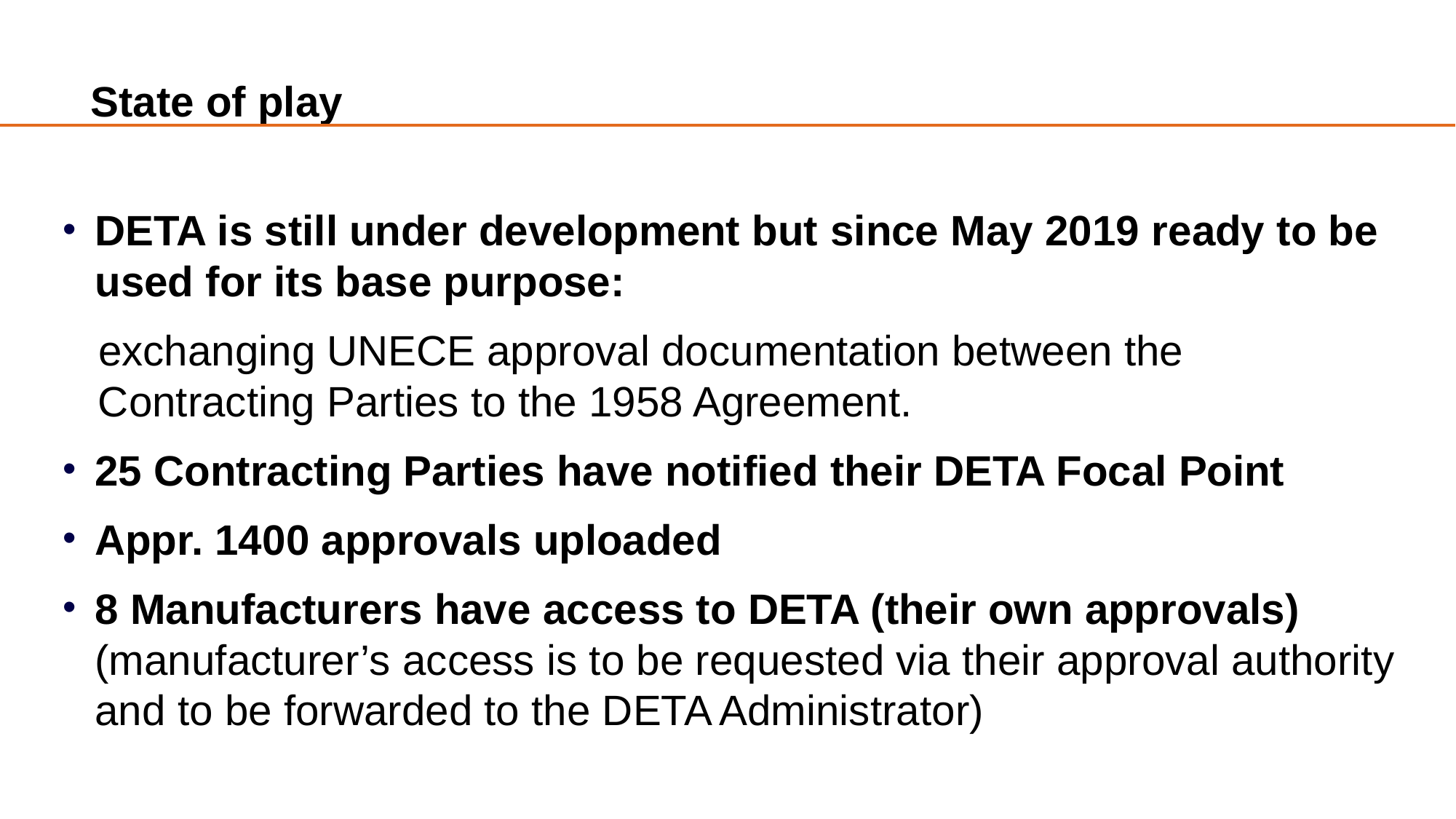

# State of play
DETA is still under development but since May 2019 ready to be used for its base purpose:
   exchanging UNECE approval documentation between the
   Contracting Parties to the 1958 Agreement.
25 Contracting Parties have notified their DETA Focal Point
Appr. 1400 approvals uploaded
8 Manufacturers have access to DETA (their own approvals)
(manufacturer’s access is to be requested via their approval authority and to be forwarded to the DETA Administrator)

3